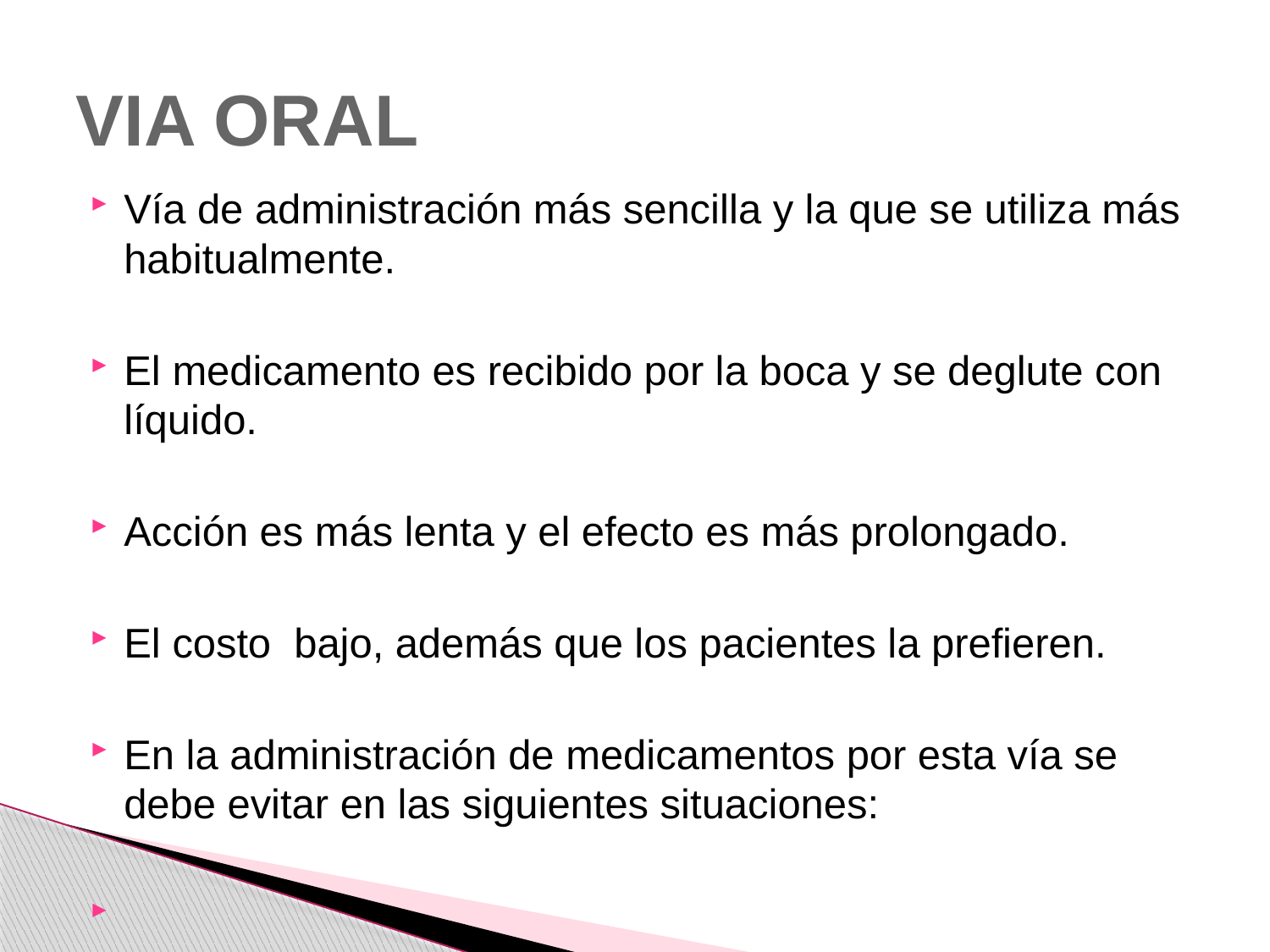

# VIA ORAL
Vía de administración más sencilla y la que se utiliza más habitualmente.

El medicamento es recibido por la boca y se deglute con líquido.

Acción es más lenta y el efecto es más prolongado.

El costo  bajo, además que los pacientes la prefieren.

En la administración de medicamentos por esta vía se debe evitar en las siguientes situaciones: